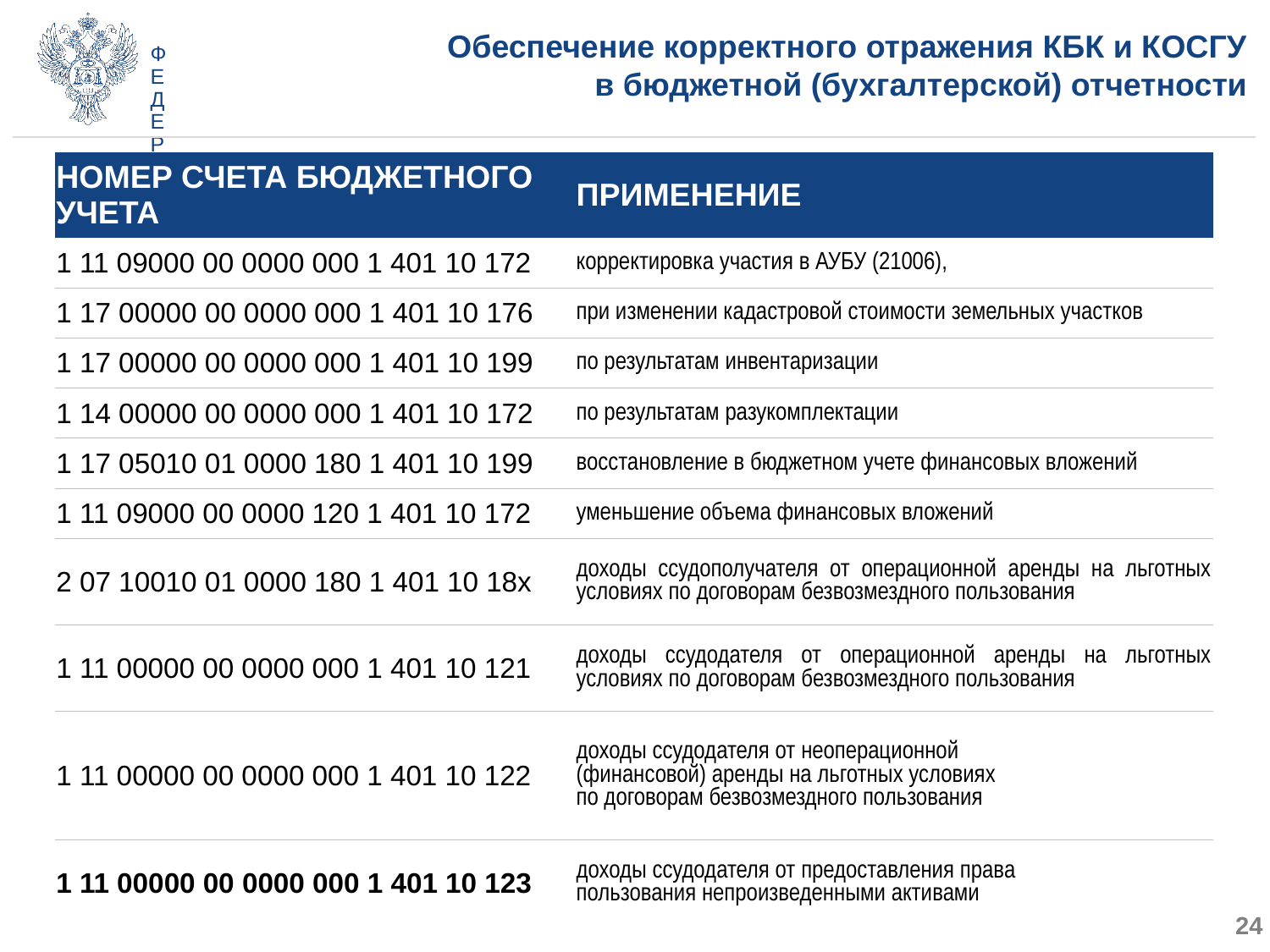

# Обеспечение корректного отражения КБК и КОСГУ в бюджетной (бухгалтерской) отчетности
| Номер счета бюджетного учета | Применение |
| --- | --- |
| 1 11 09000 00 0000 000 1 401 10 172 | корректировка участия в АУБУ (21006), |
| 1 17 00000 00 0000 000 1 401 10 176 | при изменении кадастровой стоимости земельных участков |
| 1 17 00000 00 0000 000 1 401 10 199 | по результатам инвентаризации |
| 1 14 00000 00 0000 000 1 401 10 172 | по результатам разукомплектации |
| 1 17 05010 01 0000 180 1 401 10 199 | восстановление в бюджетном учете финансовых вложений |
| 1 11 09000 00 0000 120 1 401 10 172 | уменьшение объема финансовых вложений |
| 2 07 10010 01 0000 180 1 401 10 18х | доходы ссудополучателя от операционной аренды на льготных условиях по договорам безвозмездного пользования |
| 1 11 00000 00 0000 000 1 401 10 121 | доходы ссудодателя от операционной аренды на льготных условиях по договорам безвозмездного пользования |
| 1 11 00000 00 0000 000 1 401 10 122 | доходы ссудодателя от неоперационной (финансовой) аренды на льготных условиях по договорам безвозмездного пользования |
| 1 11 00000 00 0000 000 1 401 10 123 | доходы ссудодателя от предоставления права пользования непроизведенными активами |
24